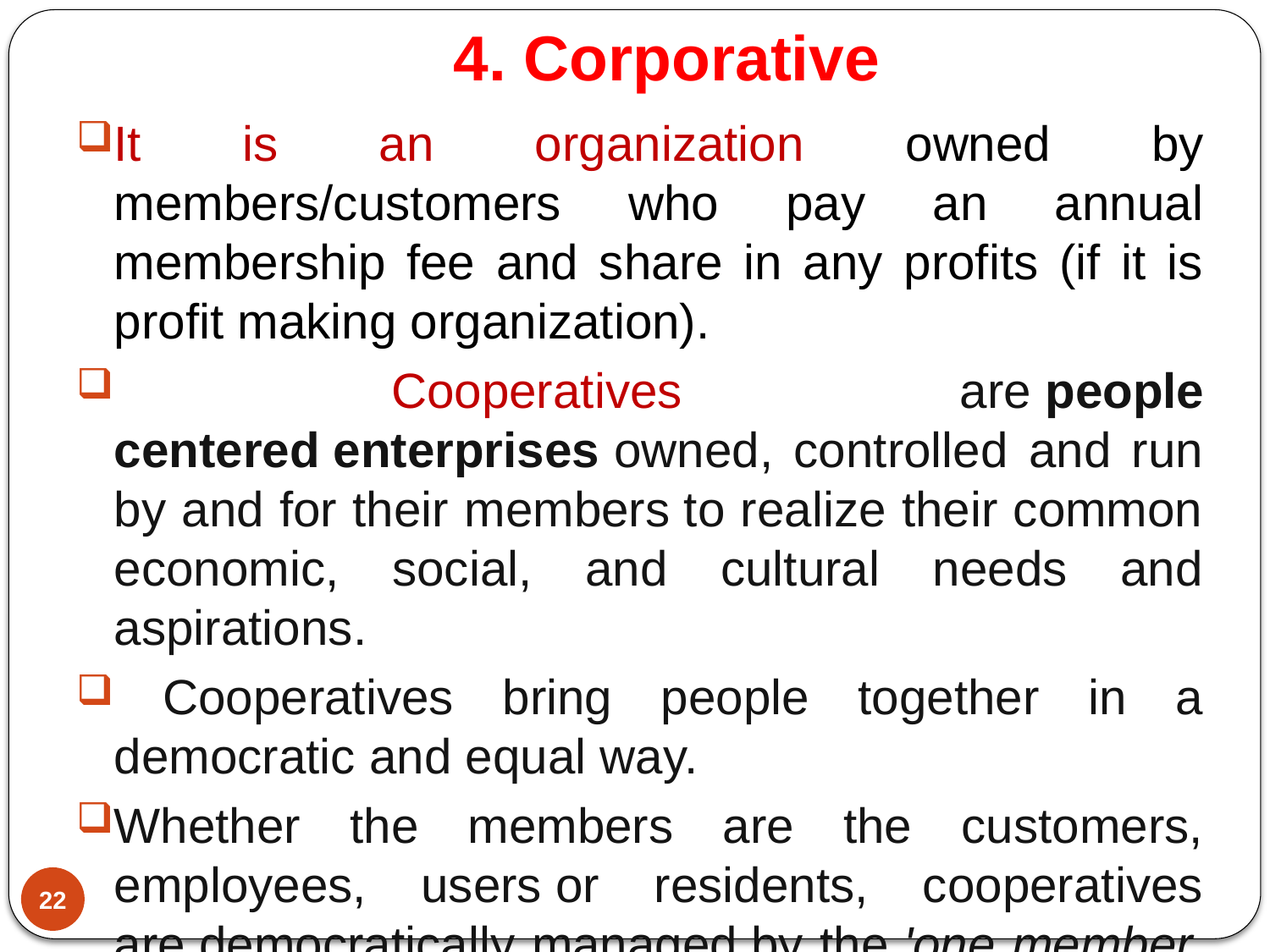

# 4. Corporative
It is an organization owned by members/customers who pay an annual membership fee and share in any profits (if it is profit making organization).
 Cooperatives are people centered enterprises owned, controlled and run by and for their members to realize their common economic, social, and cultural needs and aspirations.
 Cooperatives bring people together in a democratic and equal way.
Whether the members are the customers, employees, users or residents, cooperatives are democratically managed by the 'one member, one vote' rule.

22